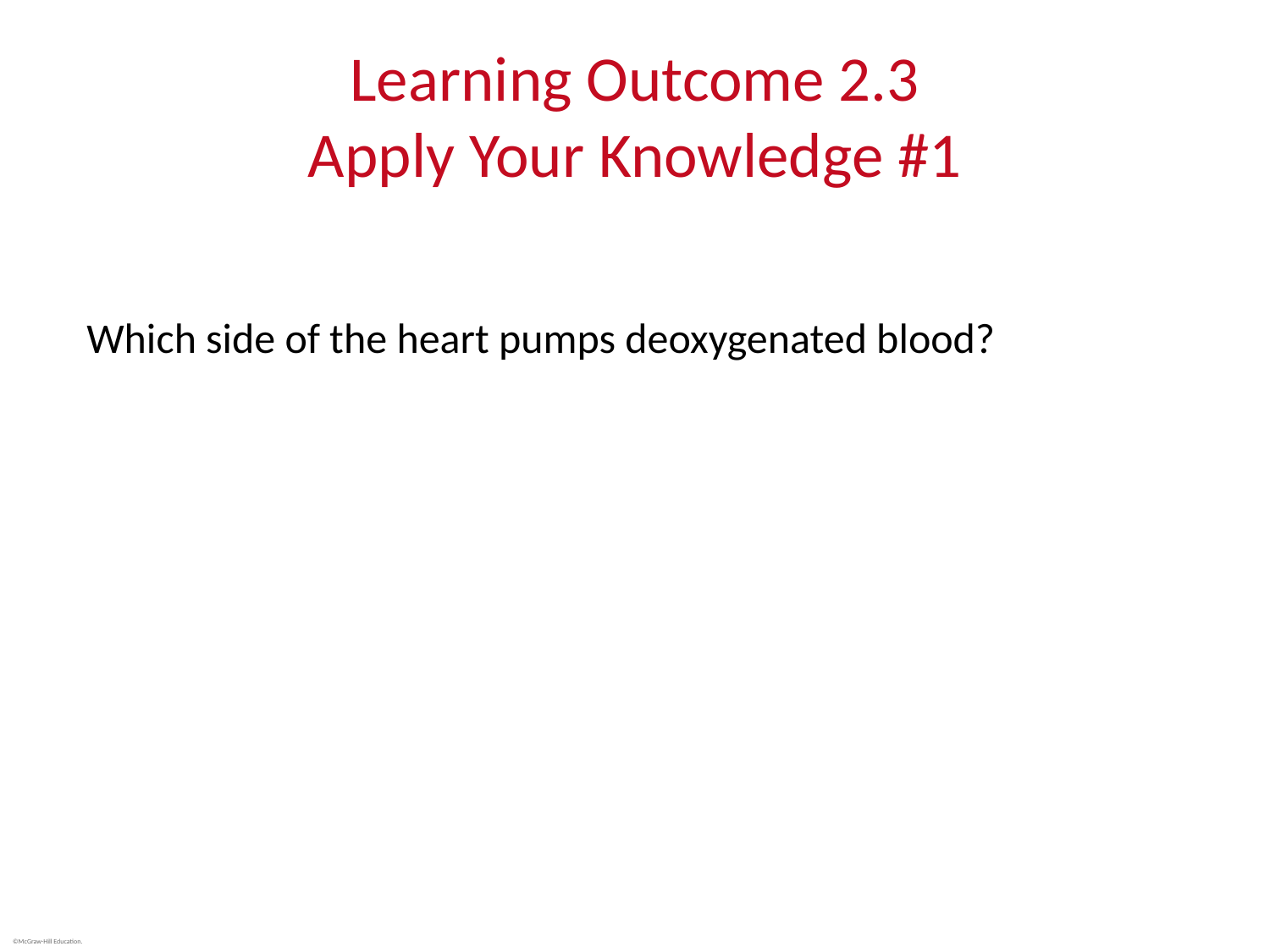

# Learning Outcome 2.3 Apply Your Knowledge #1
Which side of the heart pumps deoxygenated blood?